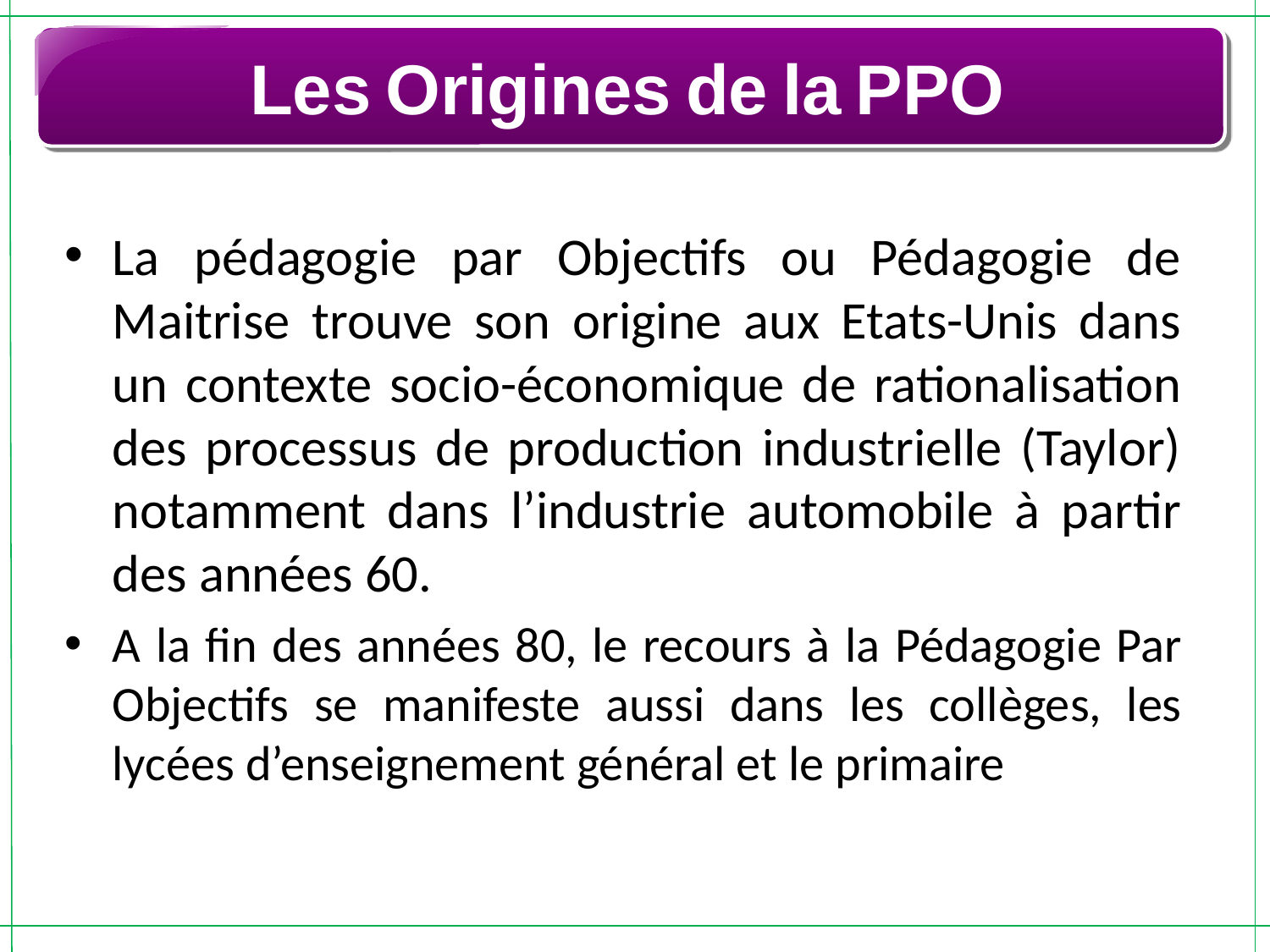

Les  Origines  de  la  PPO

La pédagogie par Objectifs ou Pédagogie de Maitrise trouve son origine aux Etats-Unis dans un contexte socio-économique de rationalisation des processus de production industrielle (Taylor) notamment dans l’industrie automobile à partir des années 60.
A la fin des années 80, le recours à la Pédagogie Par Objectifs se manifeste aussi dans les collèges, les lycées d’enseignement général et le primaire